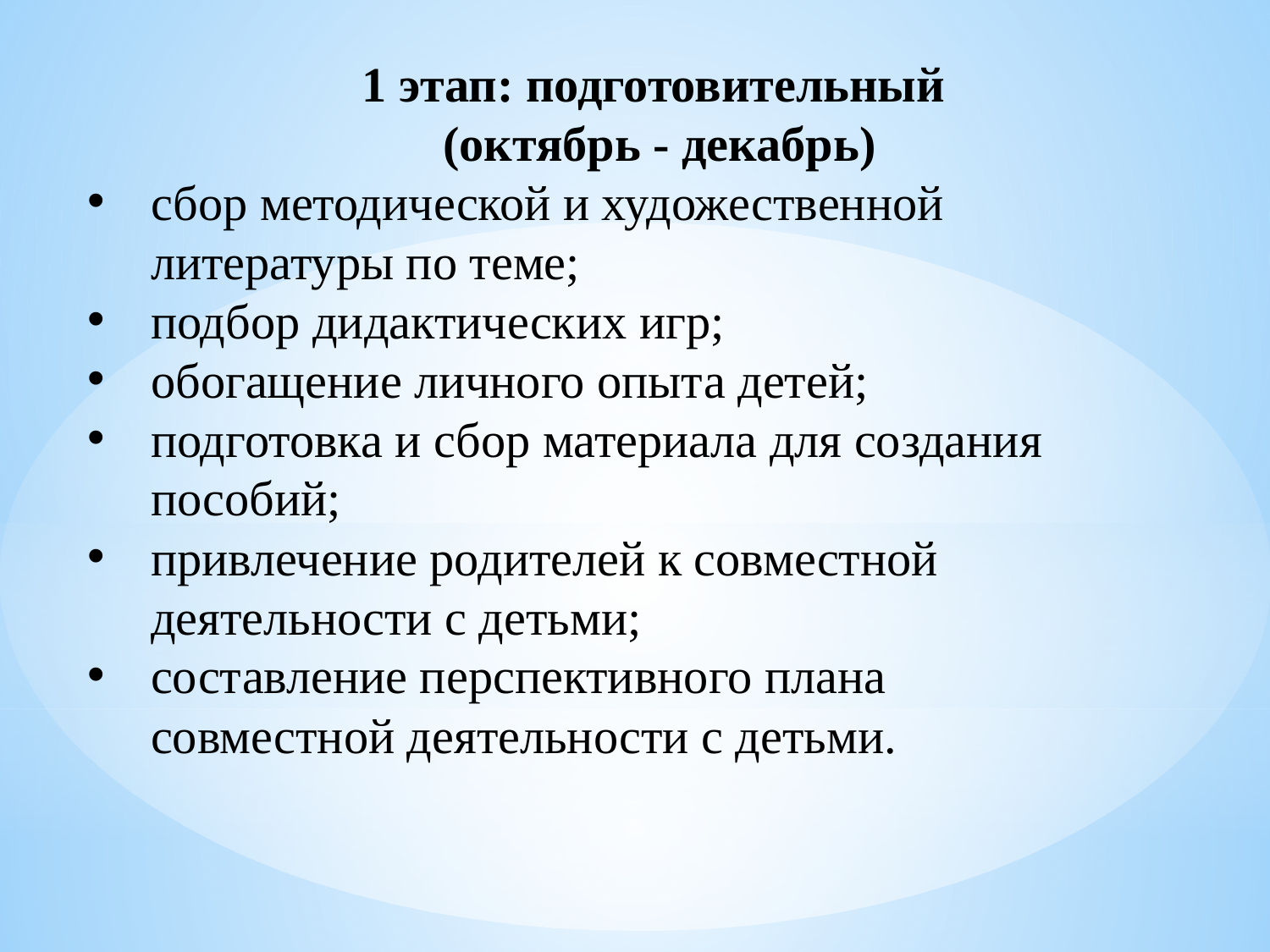

1 этап: подготовительный
(октябрь - декабрь)
сбор методической и художественной литературы по теме;
подбор дидактических игр;
обогащение личного опыта детей;
подготовка и сбор материала для создания пособий;
привлечение родителей к совместной деятельности с детьми;
составление перспективного плана совместной деятельности с детьми.